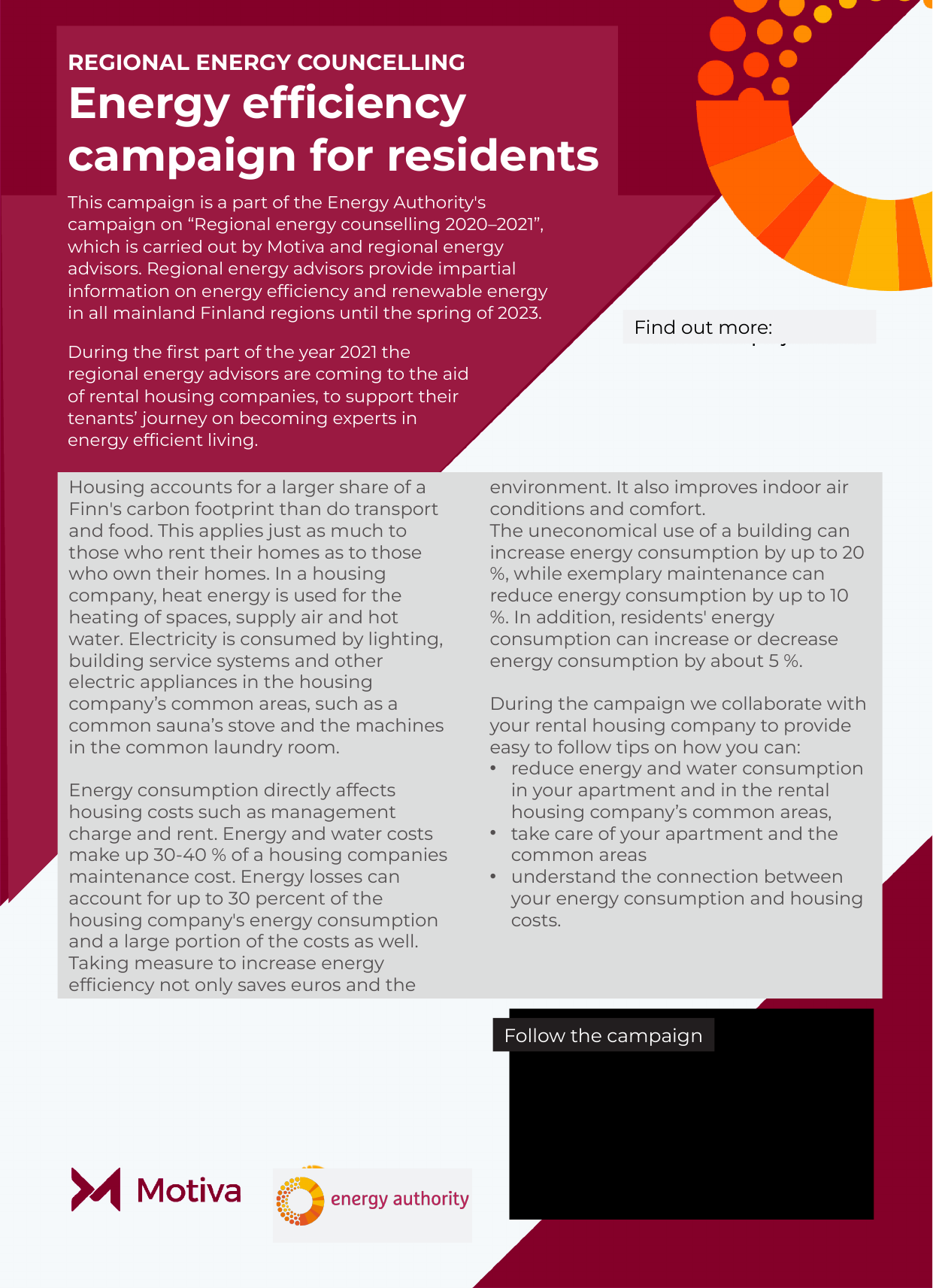

REGIONAL ENERGY COUNCELLING
Energy efficiency campaign for residents
This campaign is a part of the Energy Authority's campaign on “Regional energy counselling 2020–2021”, which is carried out by Motiva and regional energy advisors. Regional energy advisors provide impartial information on energy efficiency and renewable energy in all mainland Finland regions until the spring of 2023.

Find out more:
During the first part of the year 2021 the regional energy advisors are coming to the aid of rental housing companies, to support their tenants’ journey on becoming experts in energy efficient living.

Housing accounts for a larger share of a Finn's carbon footprint than do transport and food. This applies just as much to those who rent their homes as to those who own their homes. In a housing company, heat energy is used for the heating of spaces, supply air and hot water. Electricity is consumed by lighting, building service systems and other electric appliances in the housing company’s common areas, such as a common sauna’s stove and the machines in the common laundry room.

Energy consumption directly affects housing costs such as management charge and rent. Energy and water costs make up 30-40 % of a housing companies maintenance cost. Energy losses can account for up to 30 percent of the housing company's energy consumption and a large portion of the costs as well. Taking measure to increase energy efficiency not only saves euros and the environment. It also improves indoor air conditions and comfort.
The uneconomical use of a building can increase energy consumption by up to 20 %, while exemplary maintenance can reduce energy consumption by up to 10 %. In addition, residents' energy consumption can increase or decrease energy consumption by about 5 %.

During the campaign we collaborate with your rental housing company to provide easy to follow tips on how you can:
reduce energy and water consumption in your apartment and in the rental housing company’s common areas,
take care of your apartment and the common areas
understand the connection between your energy consumption and housing costs.

Follow the campaign